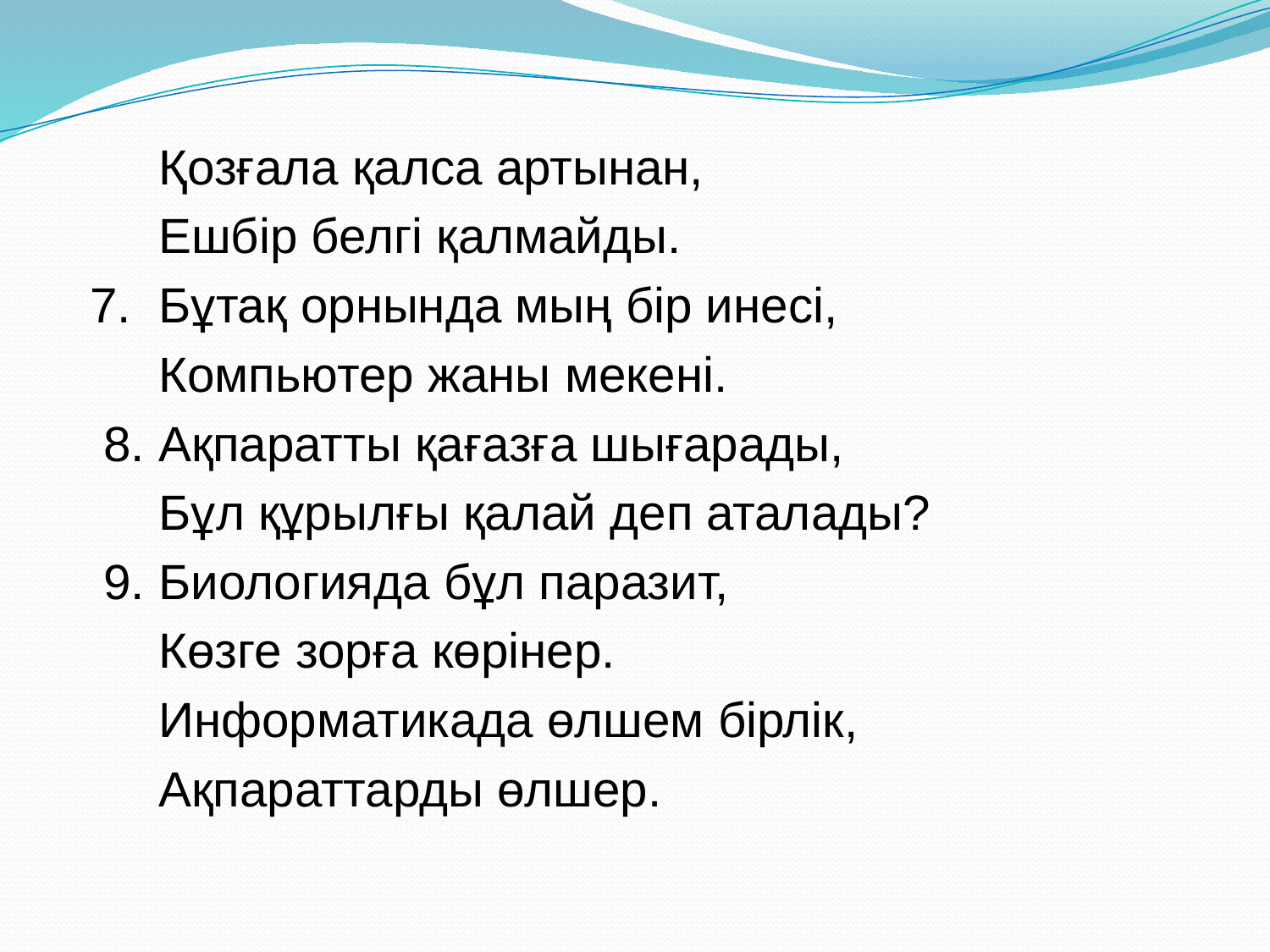

Қозғала қалса артынан,
      Ешбір белгі қалмайды.
 7.  Бұтақ орнында мың бір инесі,
      Компьютер жаны мекені.
  8. Ақпаратты қағазға шығарады,
      Бұл құрылғы қалай деп аталады?
  9. Биологияда бұл паразит,
      Көзге зорға көрінер.
      Информатикада өлшем бірлік,
      Ақпараттарды өлшер.